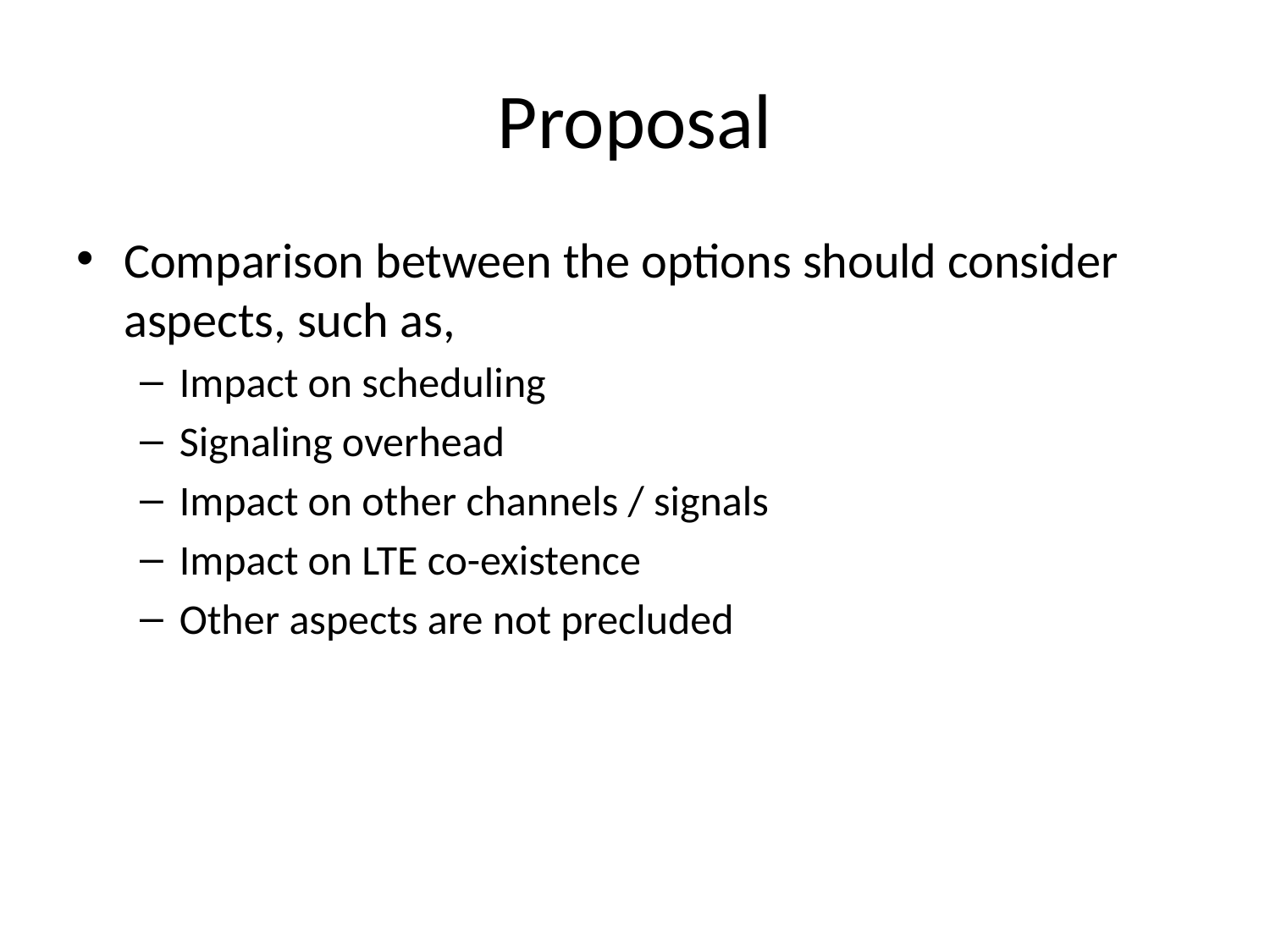

# Proposal
Comparison between the options should consider aspects, such as,
Impact on scheduling
Signaling overhead
Impact on other channels / signals
Impact on LTE co-existence
Other aspects are not precluded